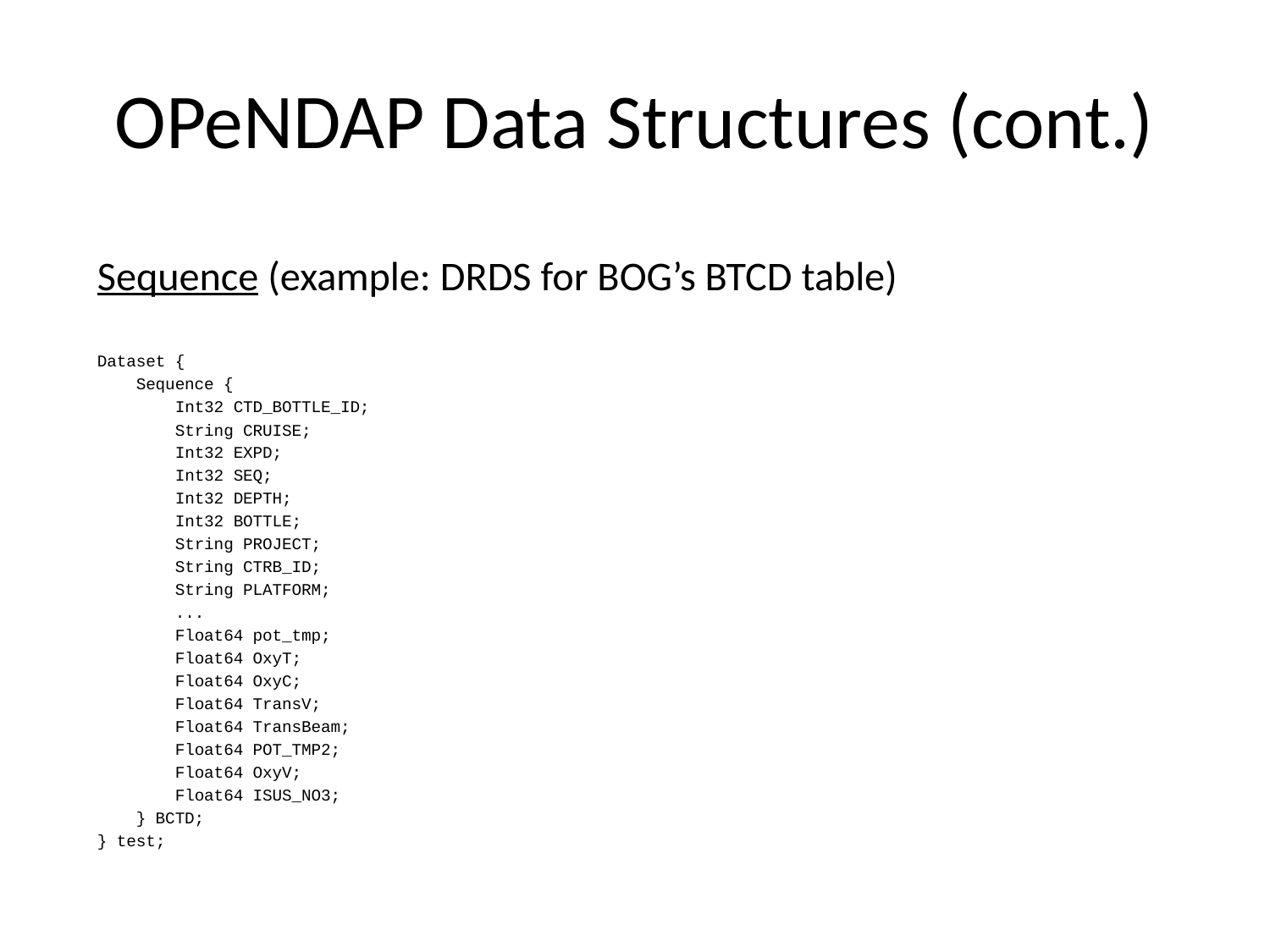

# OPeNDAP Data Structures (cont.)

Sequence (example: DRDS for BOG’s BTCD table)
Dataset {
    Sequence {
        Int32 CTD_BOTTLE_ID;
        String CRUISE;
        Int32 EXPD;
        Int32 SEQ;
        Int32 DEPTH;
        Int32 BOTTLE;
        String PROJECT;
        String CTRB_ID;
        String PLATFORM;
        ...
        Float64 pot_tmp;
        Float64 OxyT;
        Float64 OxyC;
        Float64 TransV;
        Float64 TransBeam;
        Float64 POT_TMP2;
        Float64 OxyV;
        Float64 ISUS_NO3;
    } BCTD;
} test;